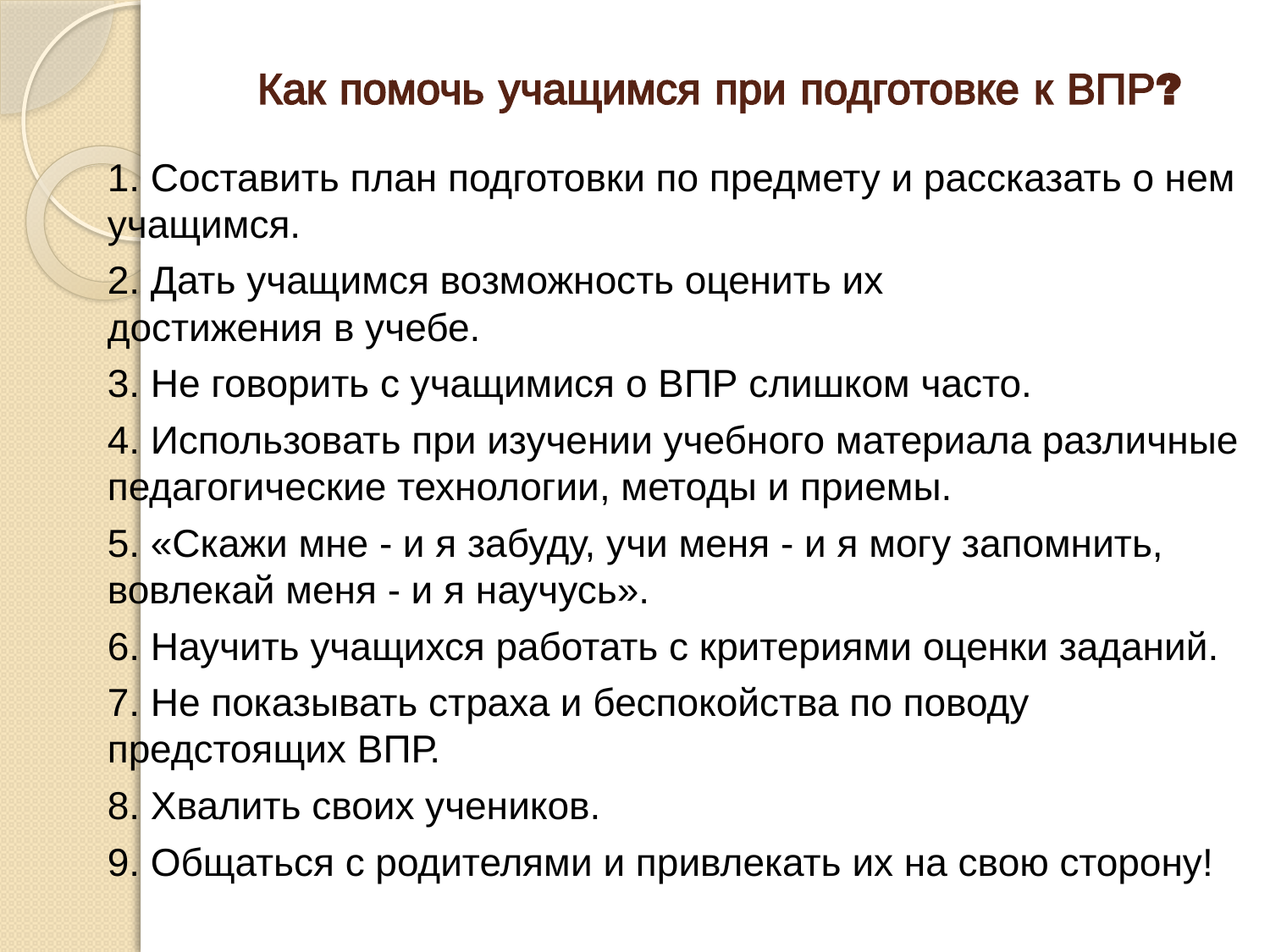

# Как помочь учащимся при подготовке к ВПР?
1. Составить план подготовки по предмету и рассказать о нем учащимся.
2. Дать учащимся возможность оценить их достижения в учебе.
3. Не говорить с учащимися о ВПР слишком часто.
4. Использовать при изучении учебного материала различные педагогические технологии, методы и приемы.
5. «Скажи мне - и я забуду, учи меня - и я могу запомнить, вовлекай меня - и я научусь».
6. Научить учащихся работать с критериями оценки заданий.
7. Не показывать страха и беспокойства по поводу предстоящих ВПР.
8. Хвалить своих учеников.
9. Общаться с родителями и привлекать их на свою сторону!